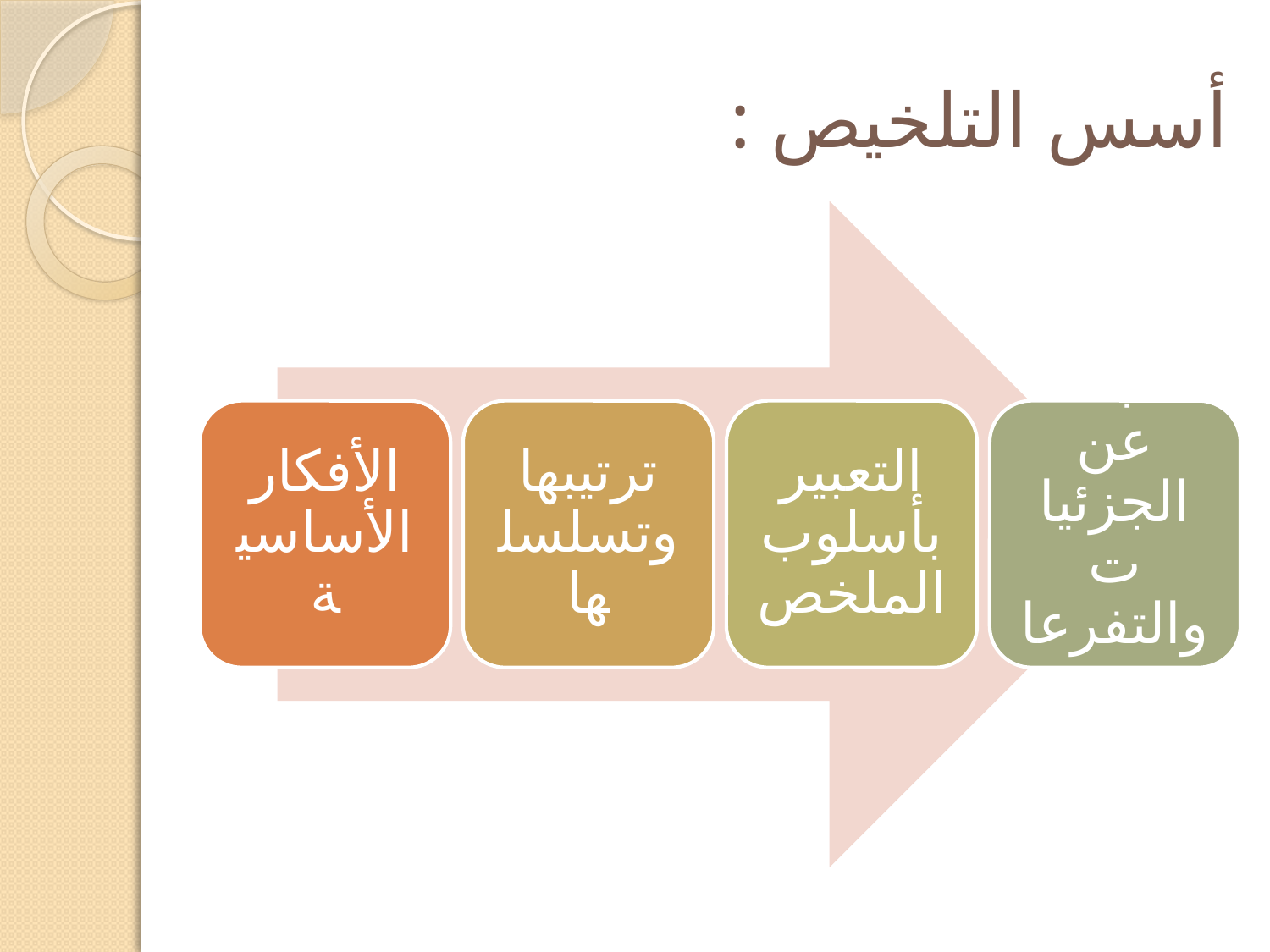

# أسس التلخيص :
الأفكار الأساسية
ترتيبها وتسلسلها
التعبير بأسلوب الملخص
البعد عن الجزئيات والتفرعات